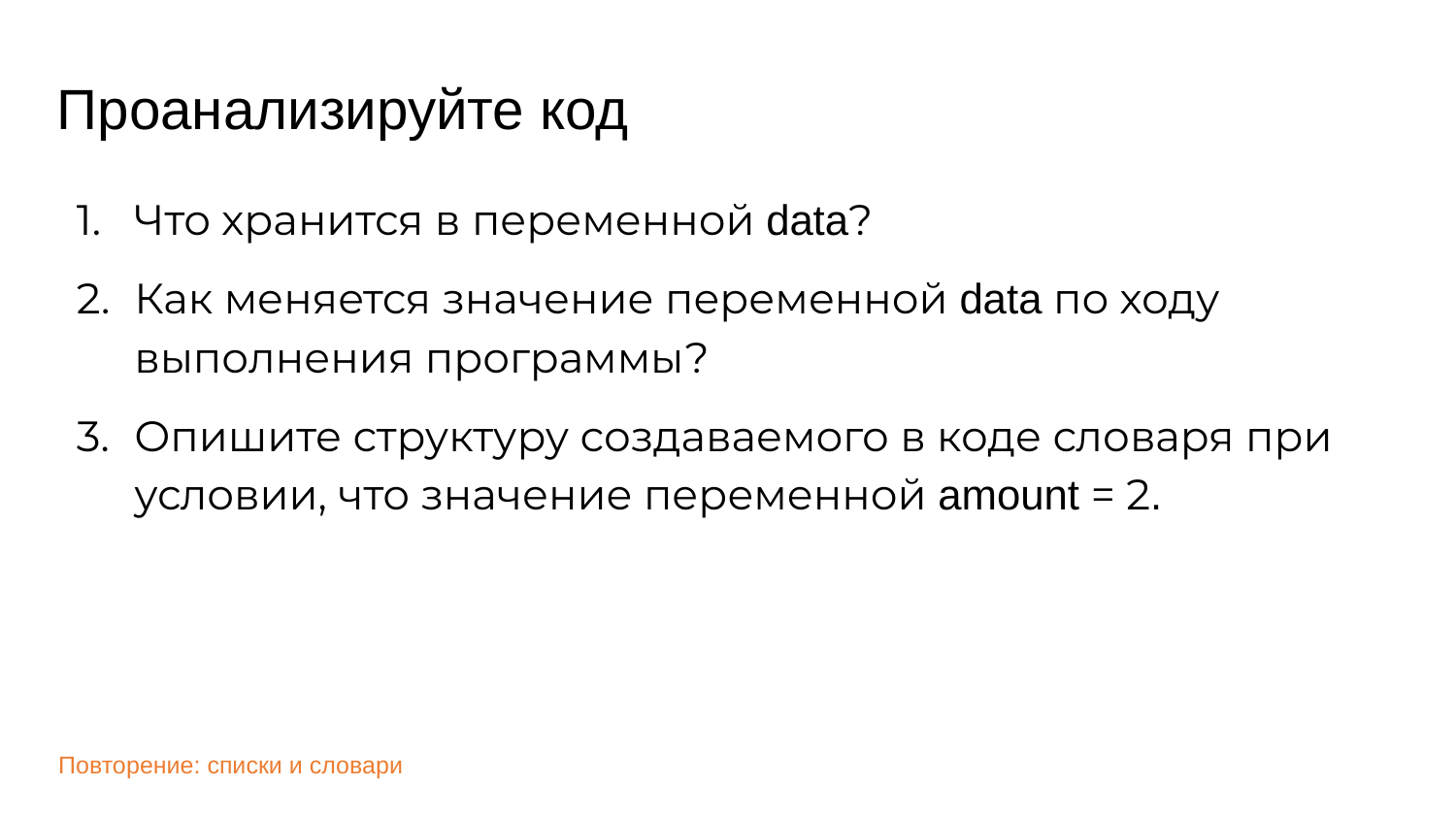

Проанализируйте код
Что хранится в переменной data?
Как меняется значение переменной data по ходу выполнения программы?
Опишите структуру создаваемого в коде словаря при условии, что значение переменной amount = 2.
Повторение: списки и словари